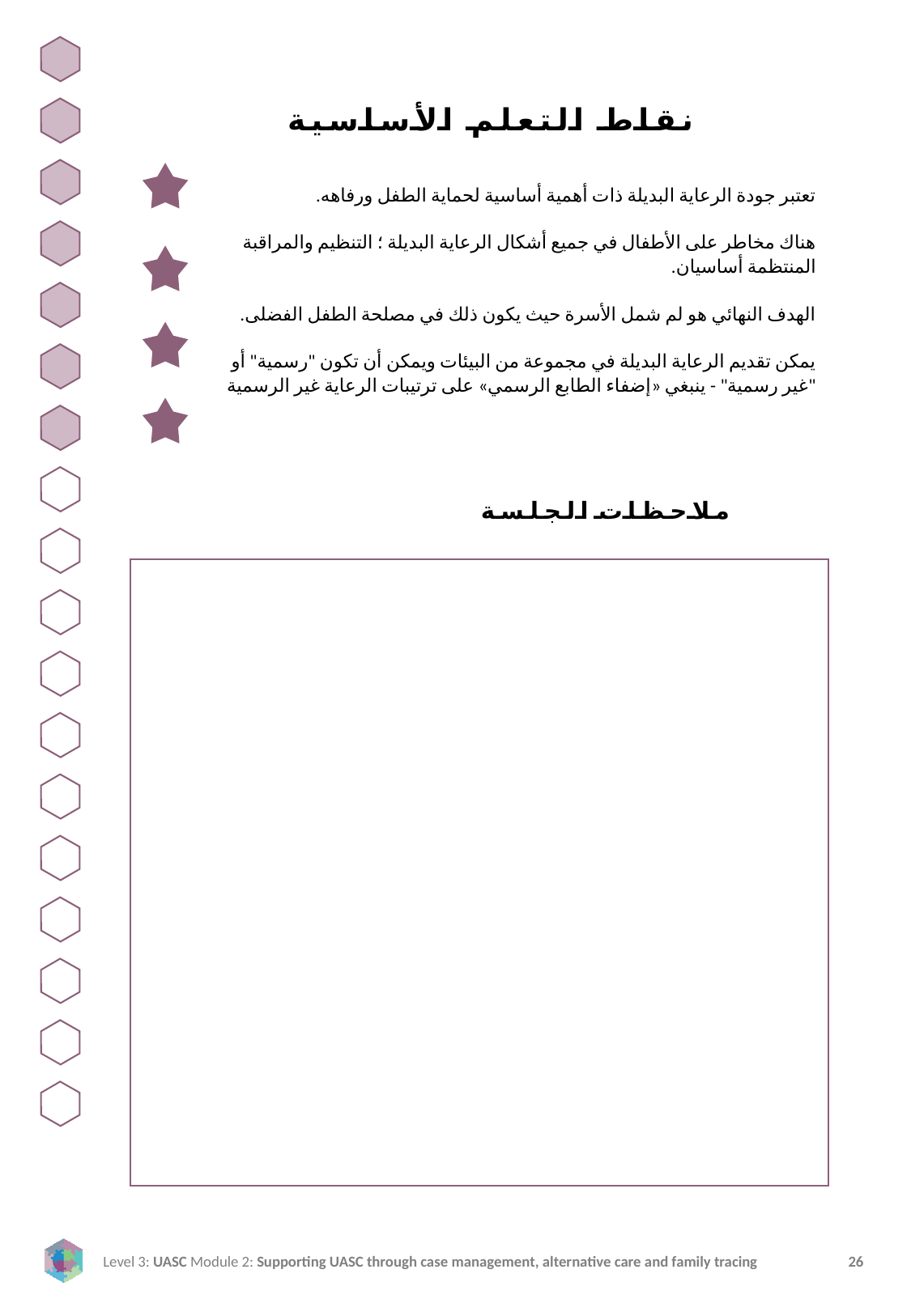

نقاط التعلم الأساسية

تعتبر جودة الرعاية البديلة ذات أهمية أساسية لحماية الطفل ورفاهه.

هناك مخاطر على الأطفال في جميع أشكال الرعاية البديلة ؛ التنظيم والمراقبة المنتظمة أساسيان.

الهدف النهائي هو لم شمل الأسرة حيث يكون ذلك في مصلحة الطفل الفضلى.

يمكن تقديم الرعاية البديلة في مجموعة من البيئات ويمكن أن تكون "رسمية" أو "غير رسمية" - ينبغي «إضفاء الطابع الرسمي» على ترتيبات الرعاية غير الرسمية

ملاحظات الجلسة